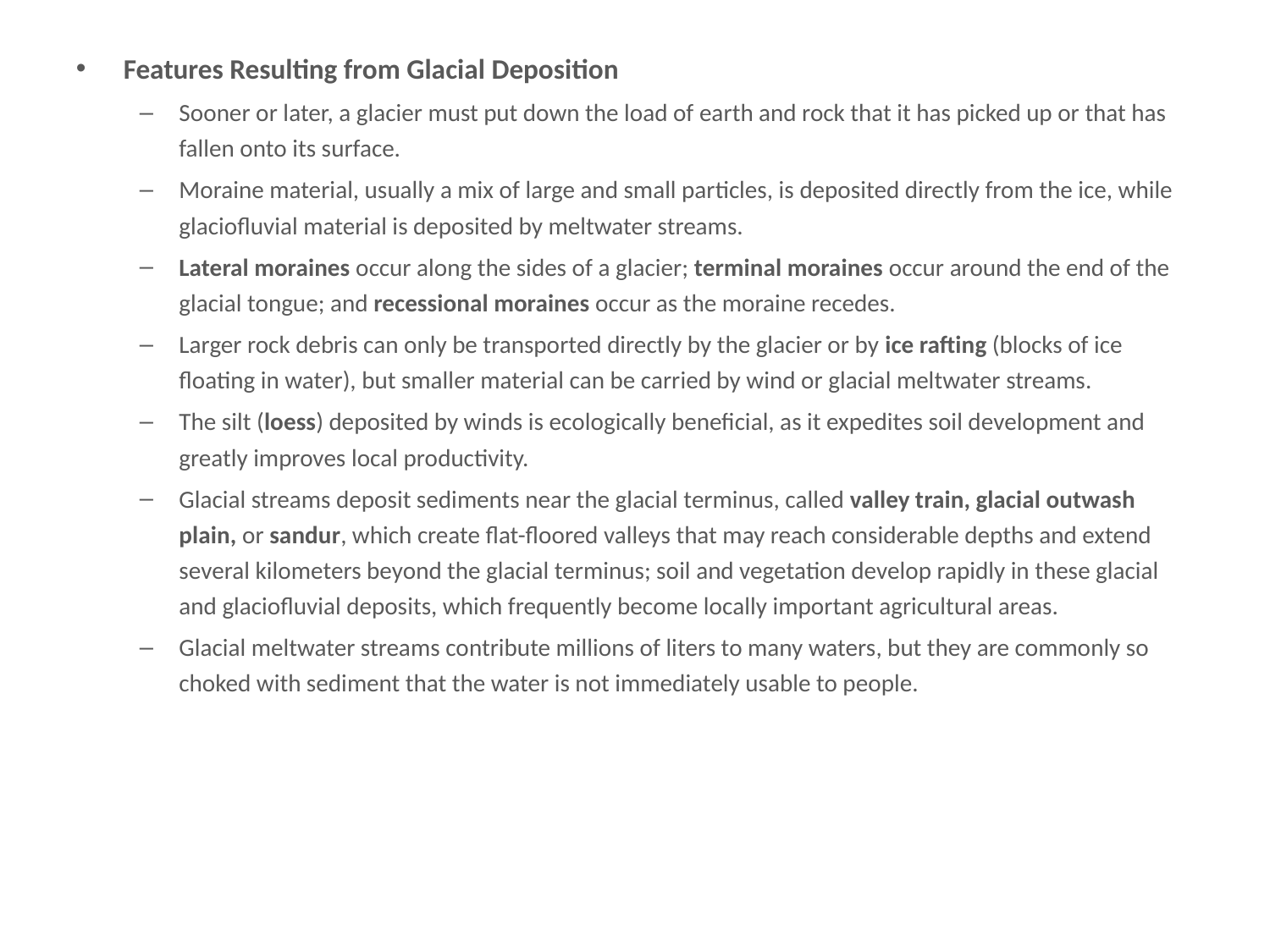

# Features Resulting from Glacial Deposition
Features Resulting from Glacial Deposition
Sooner or later, a glacier must put down the load of earth and rock that it has picked up or that has fallen onto its surface.
Moraine material, usually a mix of large and small particles, is deposited directly from the ice, while glaciofluvial material is deposited by meltwater streams.
Lateral moraines occur along the sides of a glacier; terminal moraines occur around the end of the glacial tongue; and recessional moraines occur as the moraine recedes.
Larger rock debris can only be transported directly by the glacier or by ice rafting (blocks of ice floating in water), but smaller material can be carried by wind or glacial meltwater streams.
The silt (loess) deposited by winds is ecologically beneficial, as it expedites soil development and greatly improves local productivity.
Glacial streams deposit sediments near the glacial terminus, called valley train, glacial outwash plain, or sandur, which create flat-floored valleys that may reach considerable depths and extend several kilometers beyond the glacial terminus; soil and vegetation develop rapidly in these glacial and glaciofluvial deposits, which frequently become locally important agricultural areas.
Glacial meltwater streams contribute millions of liters to many waters, but they are commonly so choked with sediment that the water is not immediately usable to people.